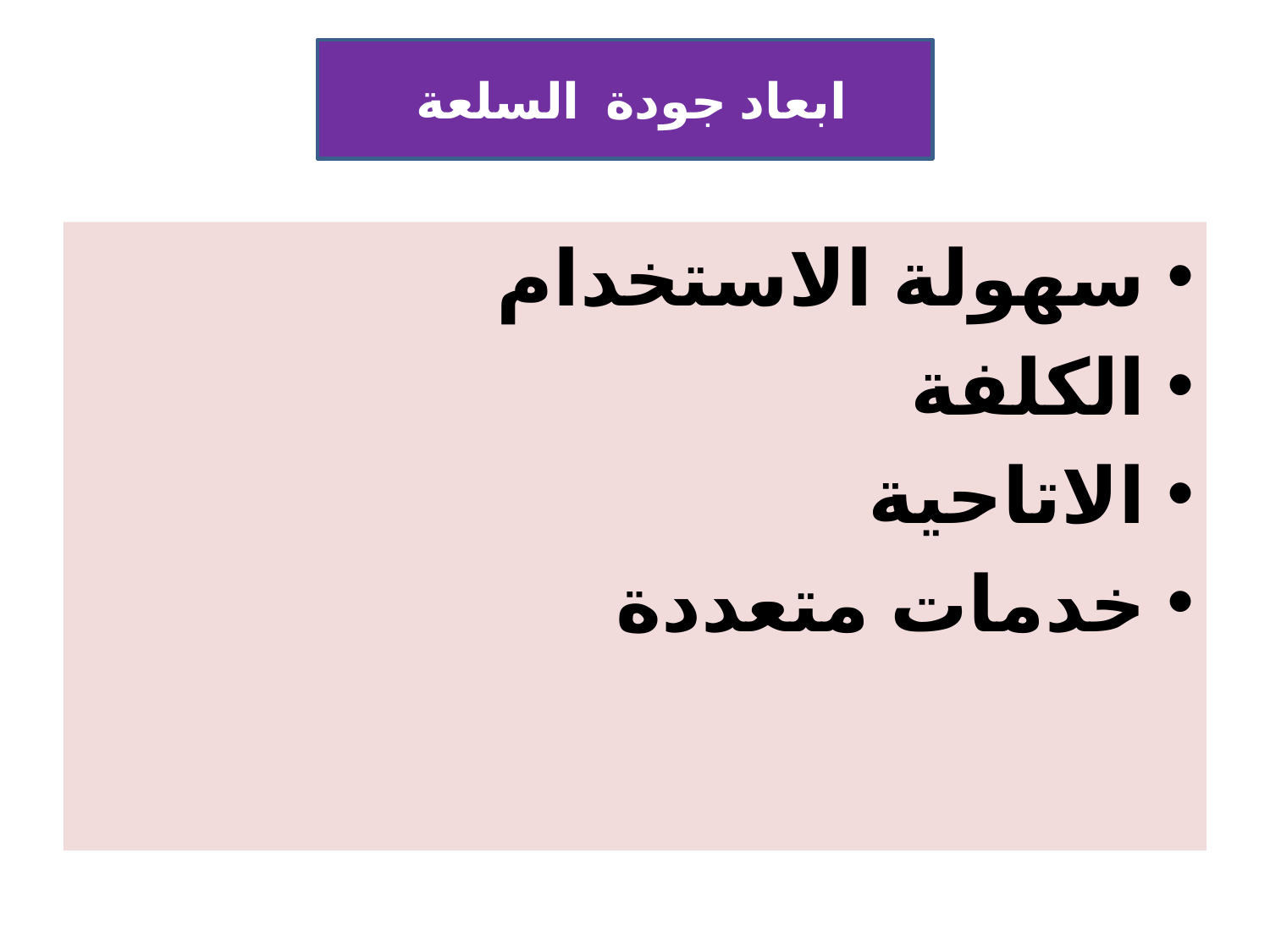

#
ابعاد جودة  السلعة
سهولة الاستخدام
الكلفة
الاتاحية
خدمات متعددة